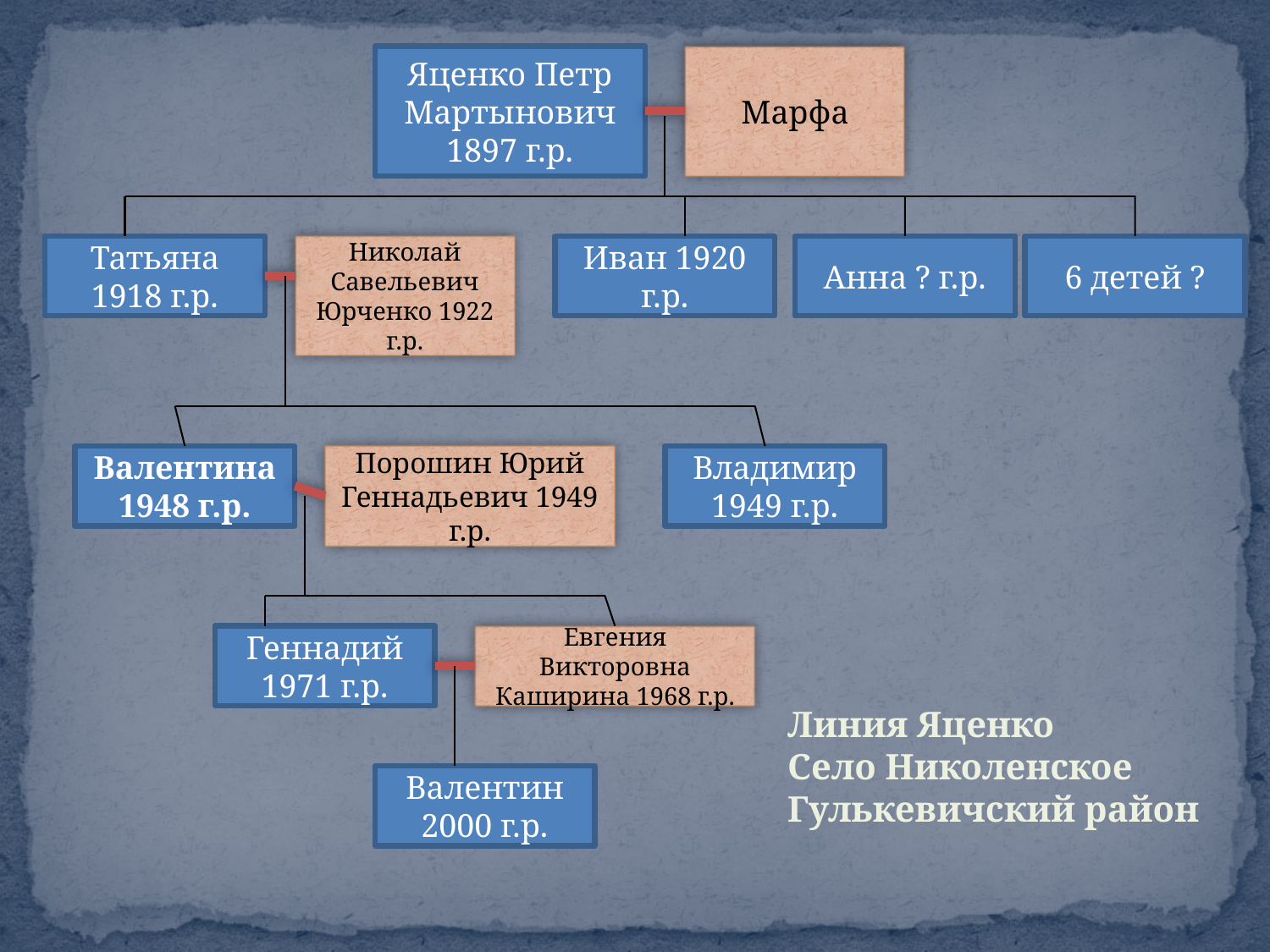

Яценко Петр Мартынович 1897 г.р.
Марфа
Татьяна 1918 г.р.
Николай Савельевич Юрченко 1922 г.р.
Иван 1920 г.р.
Анна ? г.р.
6 детей ?
Валентина 1948 г.р.
Порошин Юрий Геннадьевич 1949 г.р.
Владимир 1949 г.р.
Геннадий 1971 г.р.
Евгения Викторовна Каширина 1968 г.р.
Линия Яценко
Село Николенское Гулькевичский район
Валентин 2000 г.р.